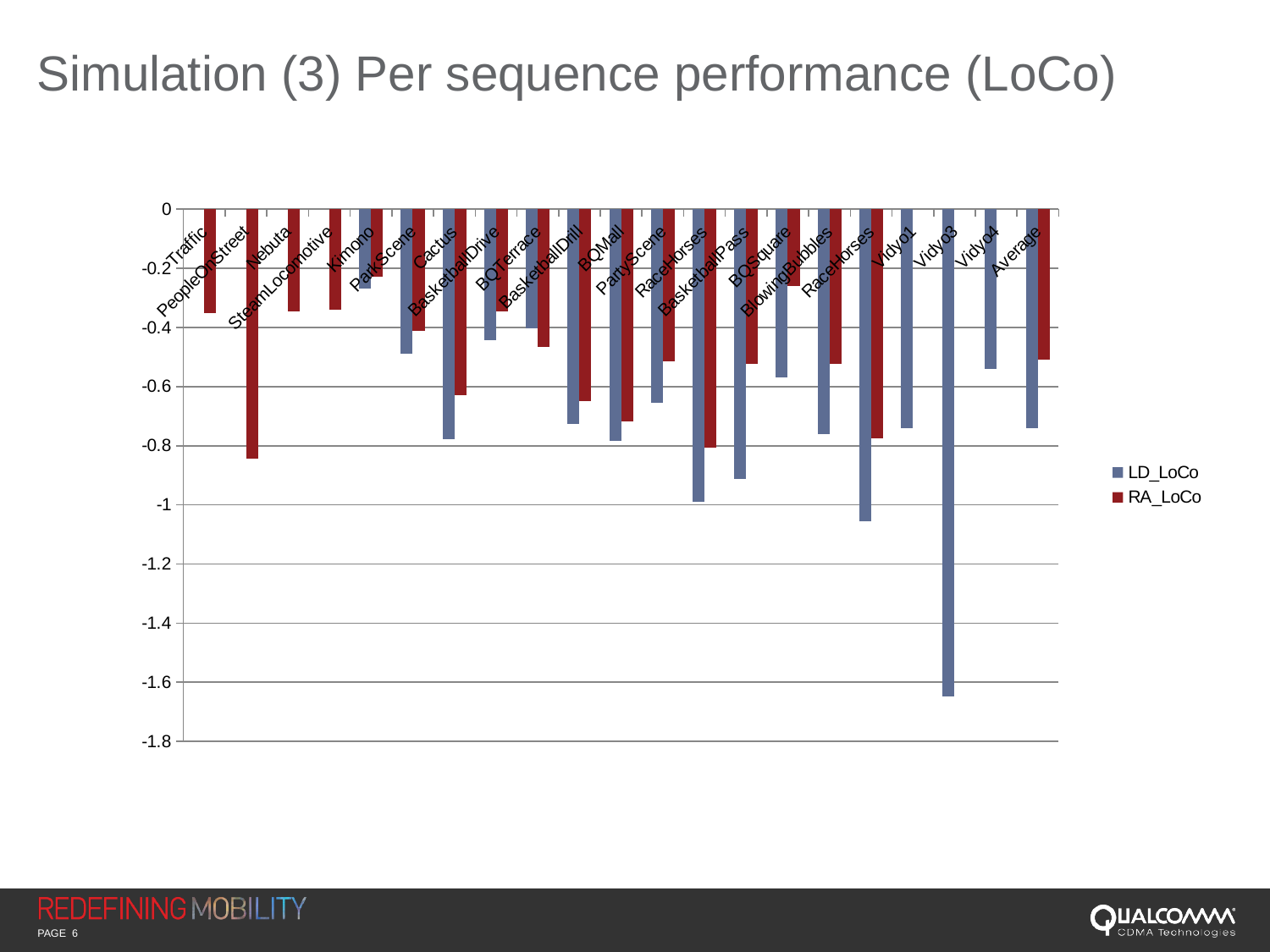

# Simulation (3) Per sequence performance (LoCo)

### Chart

| Category |  |  |
|---|---|---|
| Traffic | None | -0.3508363248546199 |
| PeopleOnStreet | None | -0.8444835574831556 |
| Nebuta | None | -0.3446410484045591 |
| SteamLocomotive | None | -0.34058430204880763 |
| Kimono | -0.2689661878657603 | -0.22907289295385208 |
| ParkScene | -0.489396997966274 | -0.4105465224757964 |
| Cactus | -0.7775075586403115 | -0.62986607513289 |
| BasketballDrive | -0.44227138528228915 | -0.34573243529101294 |
| BQTerrace | -0.4035172179539416 | -0.46547986691071197 |
| BasketballDrill | -0.7271813964223497 | -0.6484549638380632 |
| BQMall | -0.7847476035204639 | -0.7187131720539308 |
| PartyScene | -0.6552552141108063 | -0.5149565386730729 |
| RaceHorses | -0.9904896928480178 | -0.8051760777527448 |
| BasketballPass | -0.911668768895457 | -0.5238918550889318 |
| BQSquare | -0.5697858455864016 | -0.2587127662113553 |
| BlowingBubbles | -0.7595402709791312 | -0.5233416767149057 |
| RaceHorses | -1.0554810095237737 | -0.7762488760918234 |
| Vidyo1 | -0.7418989351920536 | None |
| Vidyo3 | -1.6466897292139022 | None |
| Vidyo4 | -0.5388316997046336 | None |
| Average | -0.7400000000000002 | -0.51 |